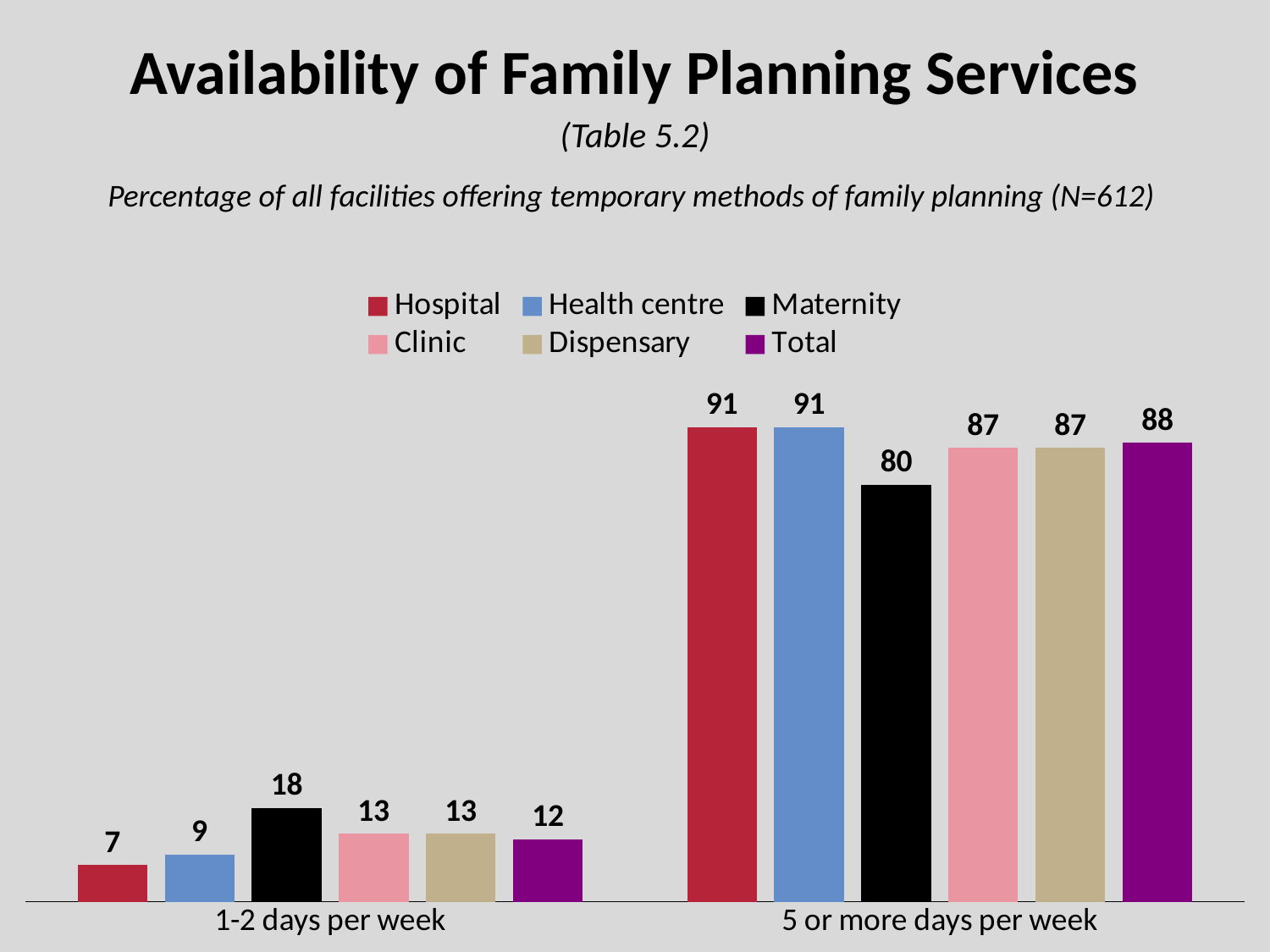

# Availability of Family Planning Services
(Table 5.2)
Percentage of all facilities offering temporary methods of family planning (N=612)

### Chart

| Category | Hospital | Health centre | Maternity | Clinic | Dispensary | Total |
|---|---|---|---|---|---|---|
| 1-2 days per week | 7.0 | 9.0 | 18.0 | 13.0 | 13.0 | 12.0 |
| 5 or more days per week | 91.0 | 91.0 | 80.0 | 87.0 | 87.0 | 88.0 |